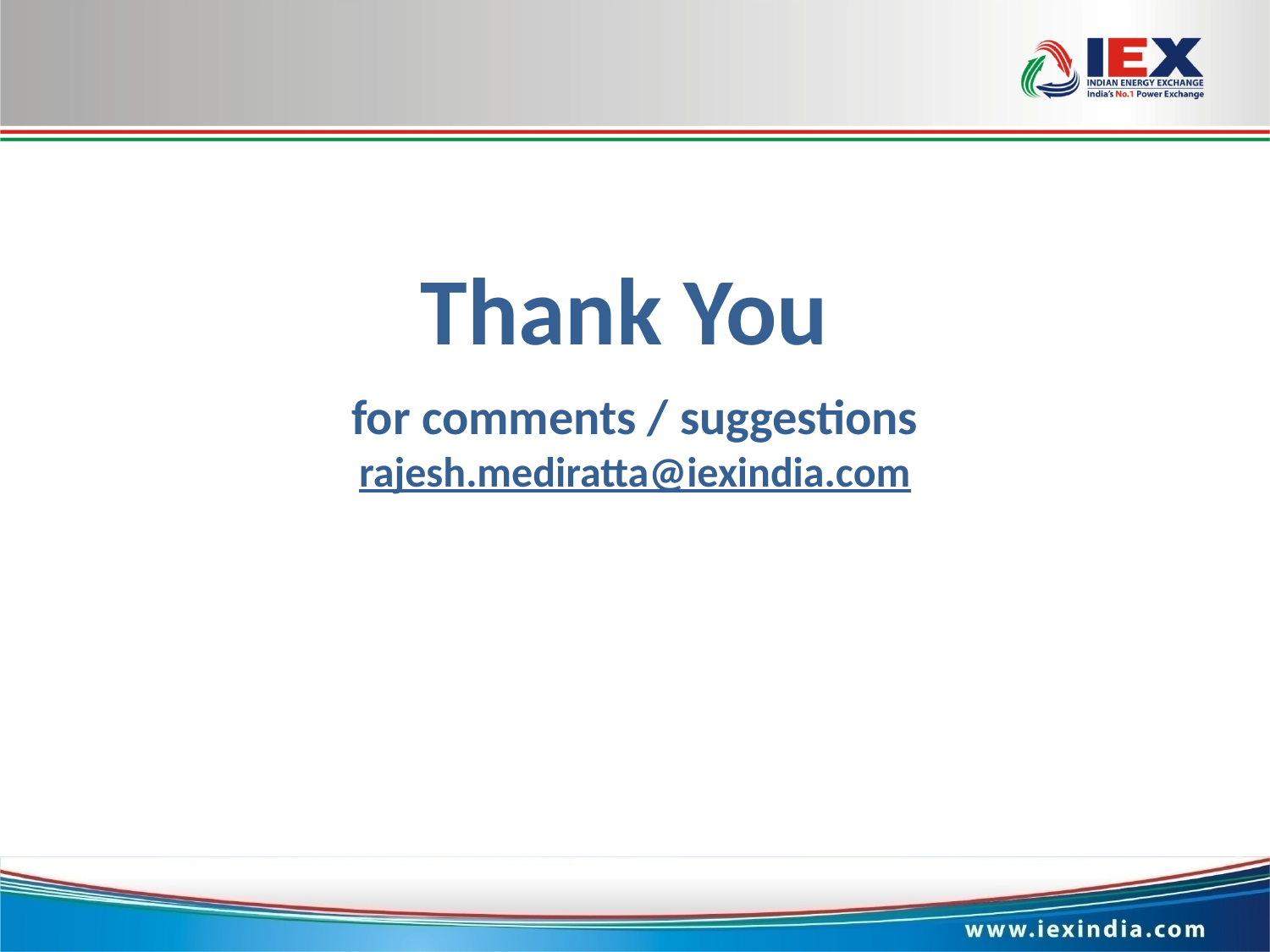

# Thank You for comments / suggestions rajesh.mediratta@iexindia.com